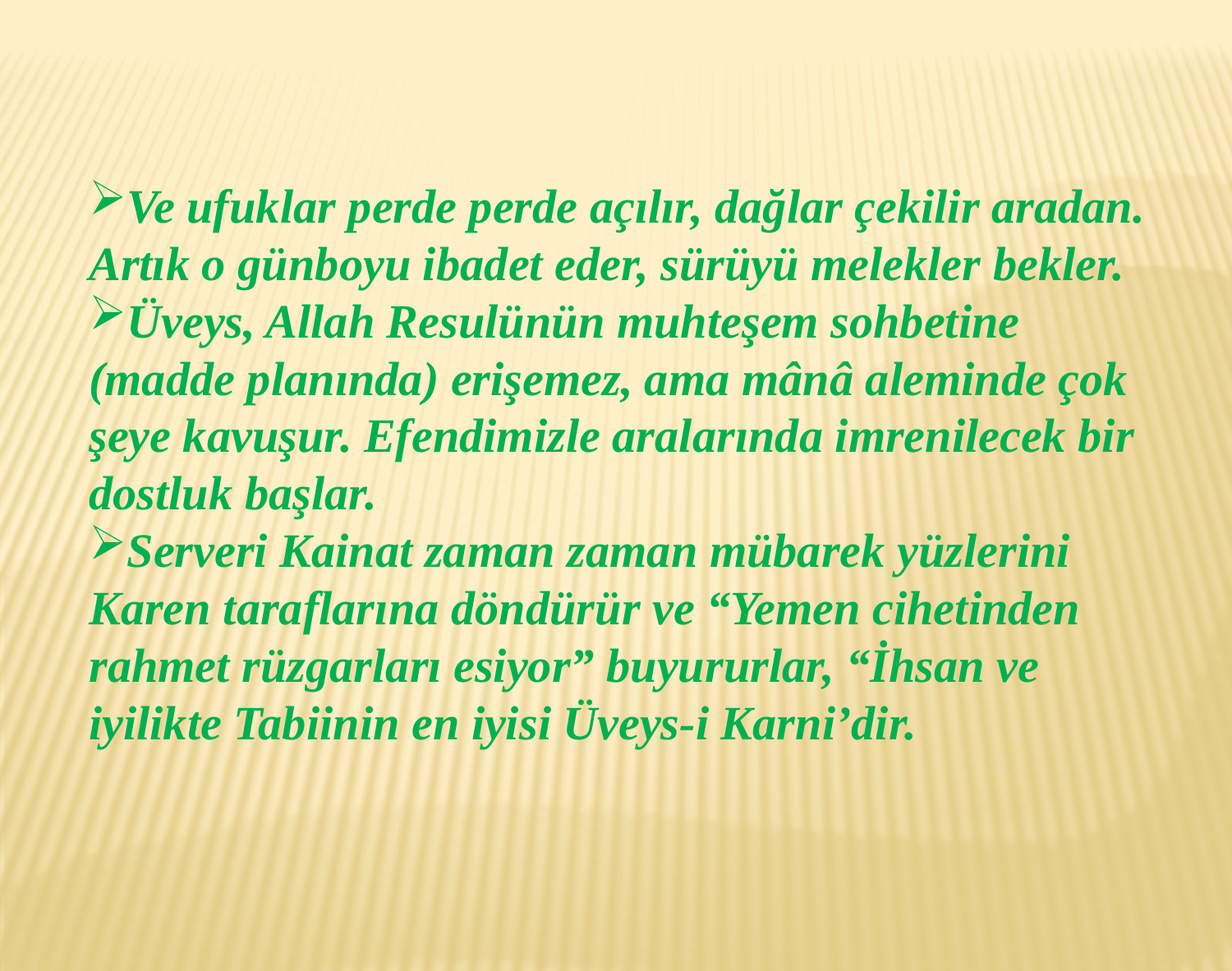

Ve ufuklar perde perde açılır, dağlar çekilir aradan. Artık o günboyu ibadet eder, sürüyü melekler bekler.
Üveys, Allah Resulünün muhteşem sohbetine (madde planında) erişemez, ama mânâ aleminde çok şeye kavuşur. Efendimizle aralarında imrenilecek bir dostluk başlar.
Serveri Kainat zaman zaman mübarek yüzlerini Karen taraflarına döndürür ve “Yemen cihetinden rahmet rüzgarları esiyor” buyururlar, “İhsan ve iyilikte Tabiinin en iyisi Üveys-i Karni’dir.